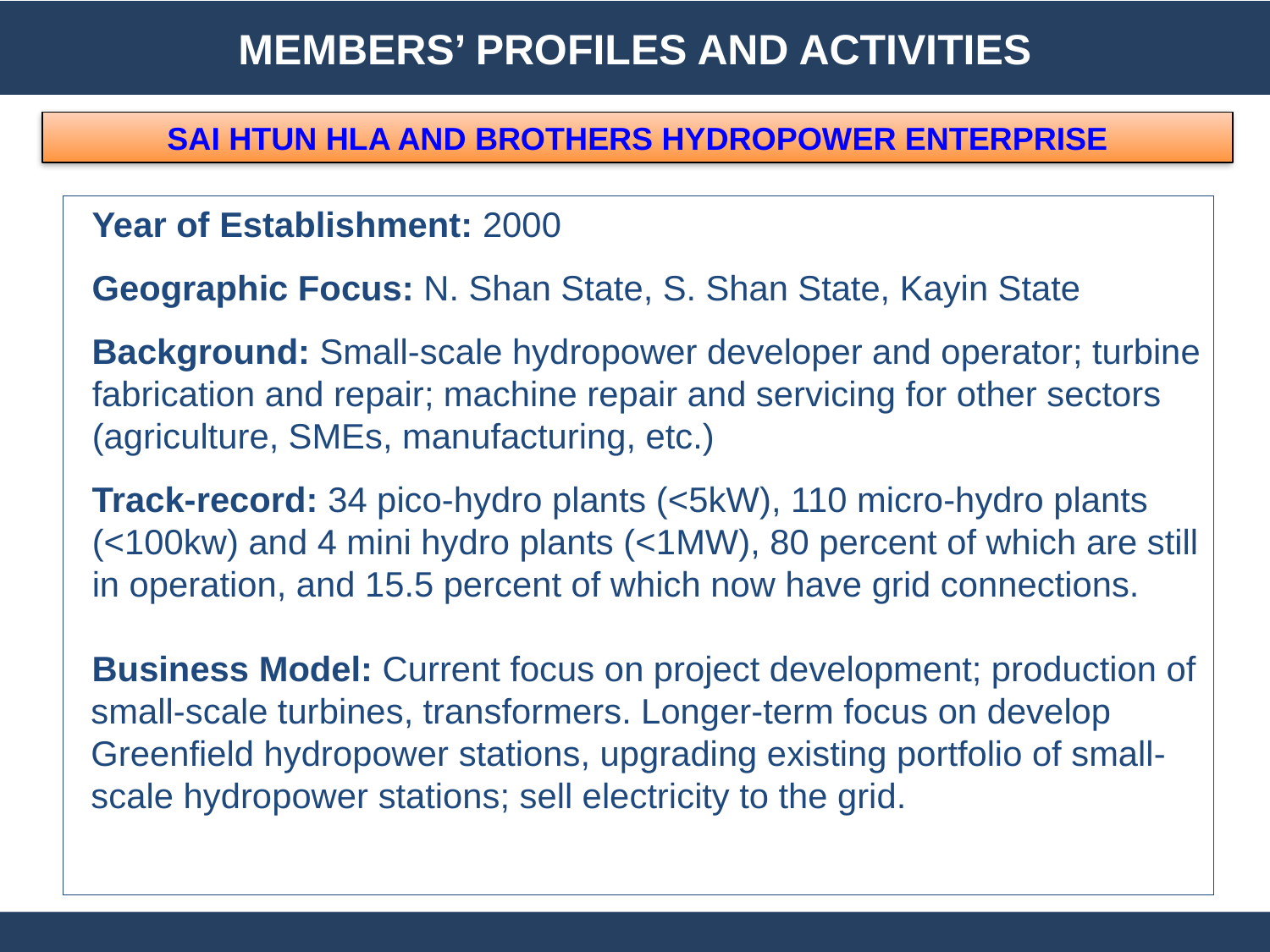

MEMBERS’ PROFILES AND ACTIVITIES
SAI HTUN HLA AND BROTHERS HYDROPOWER ENTERPRISE
Year of Establishment: 2000
Geographic Focus: N. Shan State, S. Shan State, Kayin State
Background: Small-scale hydropower developer and operator; turbine fabrication and repair; machine repair and servicing for other sectors (agriculture, SMEs, manufacturing, etc.)
Track-record: 34 pico-hydro plants (<5kW), 110 micro-hydro plants (<100kw) and 4 mini hydro plants (<1MW), 80 percent of which are still in operation, and 15.5 percent of which now have grid connections.

Business Model: Current focus on project development; production of small-scale turbines, transformers. Longer-term focus on develop Greenfield hydropower stations, upgrading existing portfolio of small-scale hydropower stations; sell electricity to the grid.